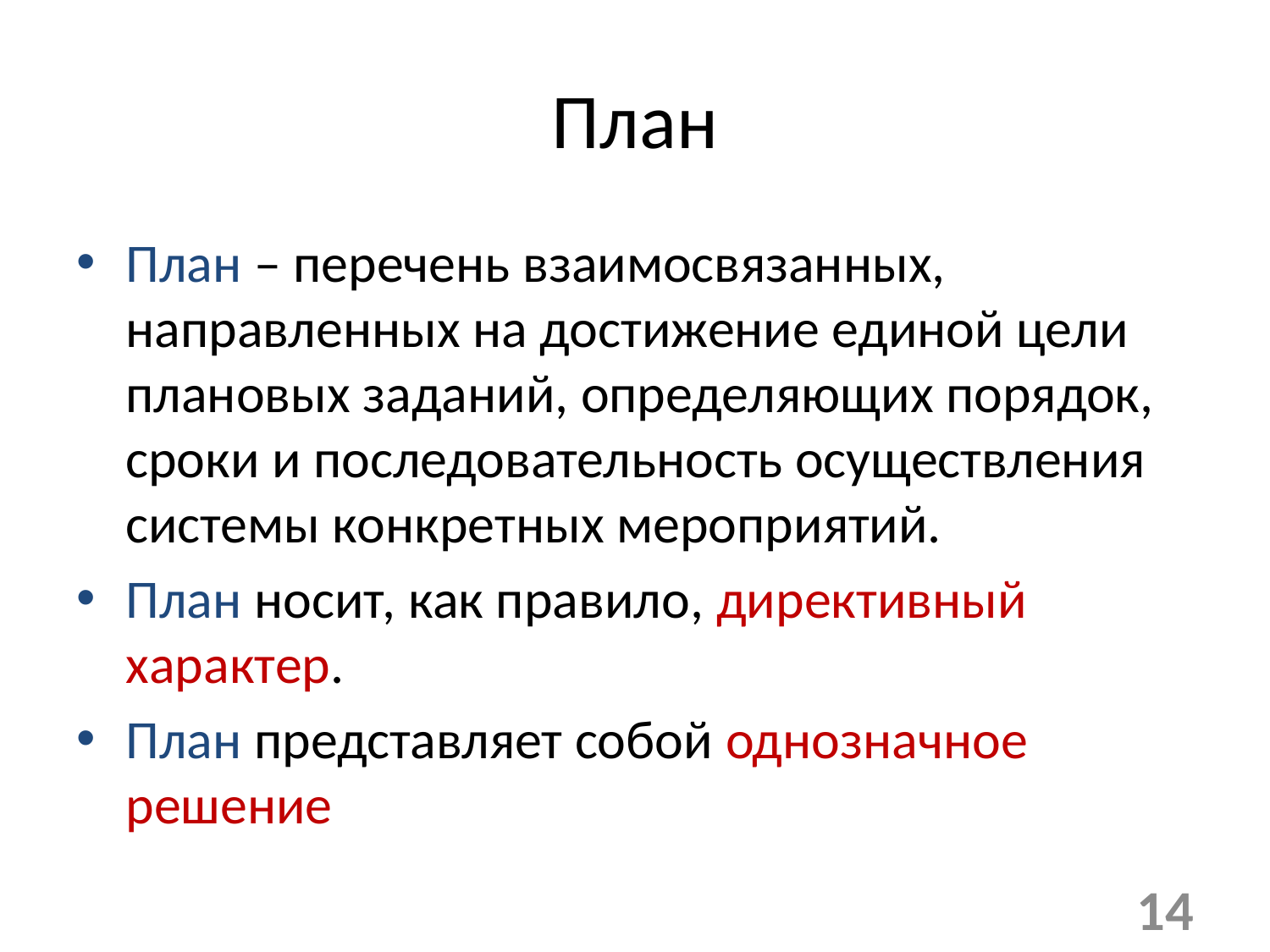

# План
План – перечень взаимосвязанных, направленных на достижение единой цели плановых заданий, определяющих порядок, сроки и последовательность осуществления системы конкретных мероприятий.
План носит, как правило, директивный характер.
План представляет собой однозначное решение
14